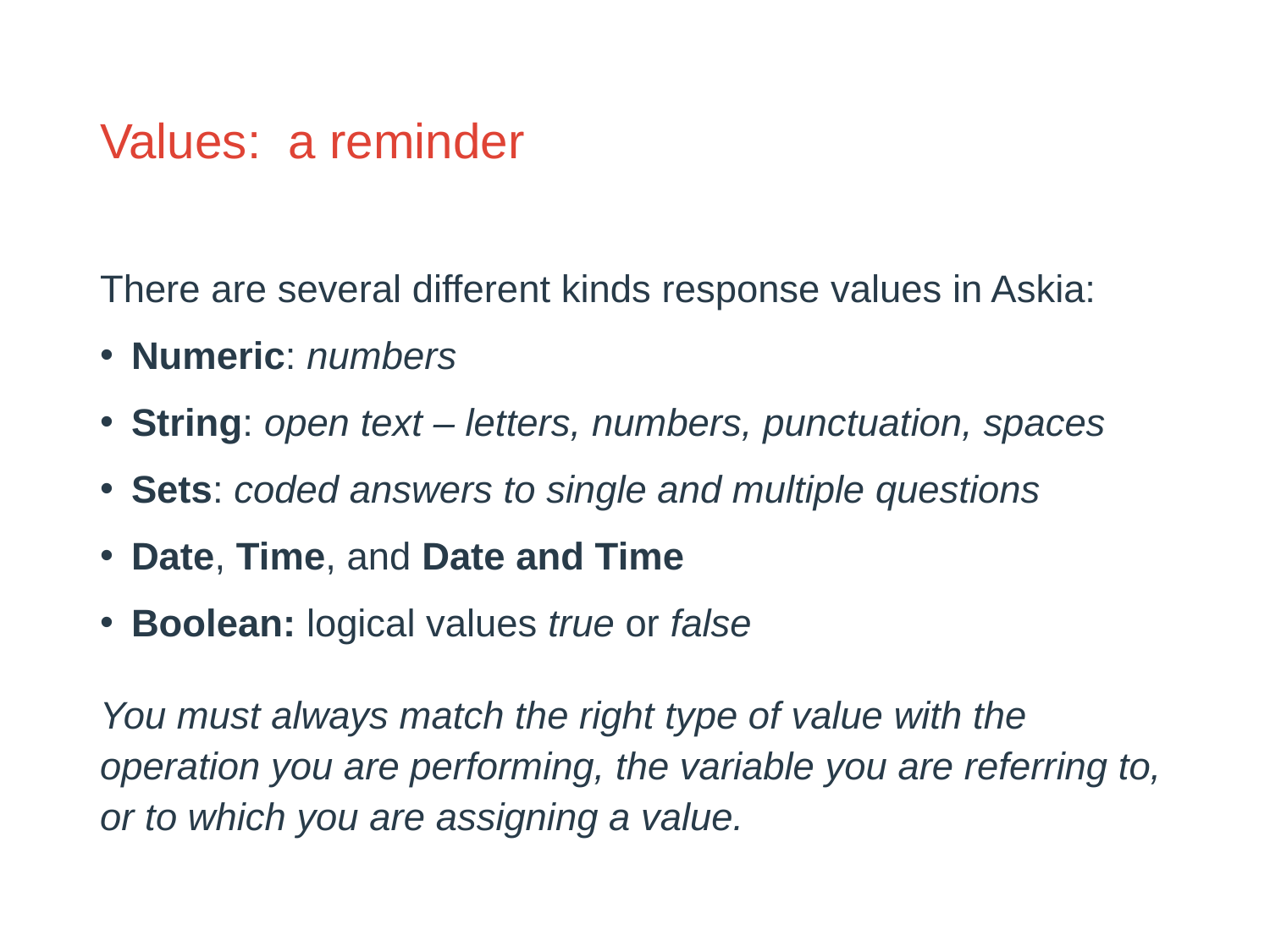

# Values:  a reminder
There are several different kinds response values in Askia:
Numeric: numbers
String: open text – letters, numbers, punctuation, spaces
Sets: coded answers to single and multiple questions
Date, Time, and Date and Time
Boolean: logical values true or false
You must always match the right type of value with the operation you are performing, the variable you are referring to, or to which you are assigning a value.